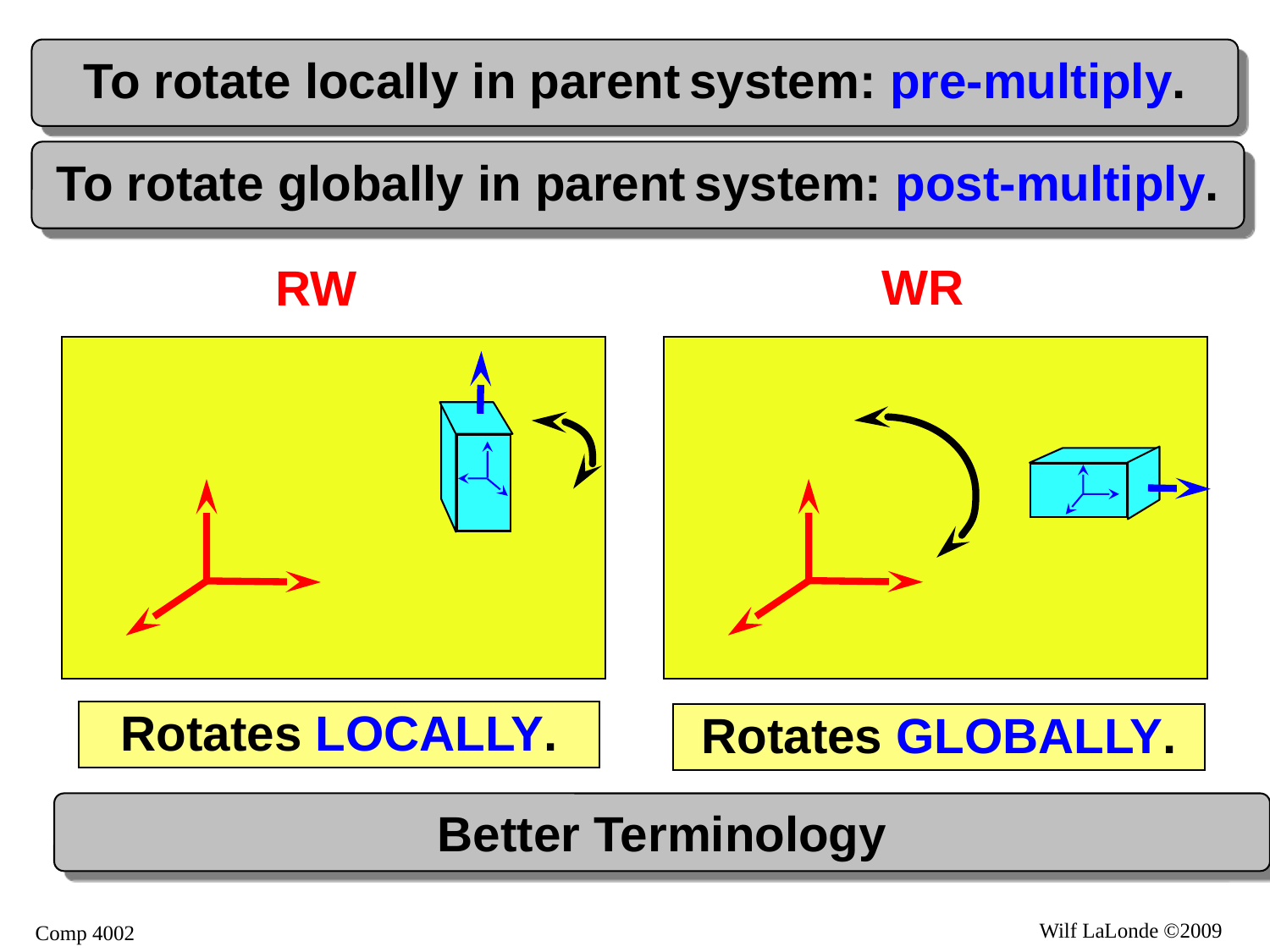

To rotate locally in parent system: pre-multiply.
To rotate globally in parent system: post-multiply.
WR
RW

Rotates LOCALLY.
Rotates GLOBALLY.
Better Terminology